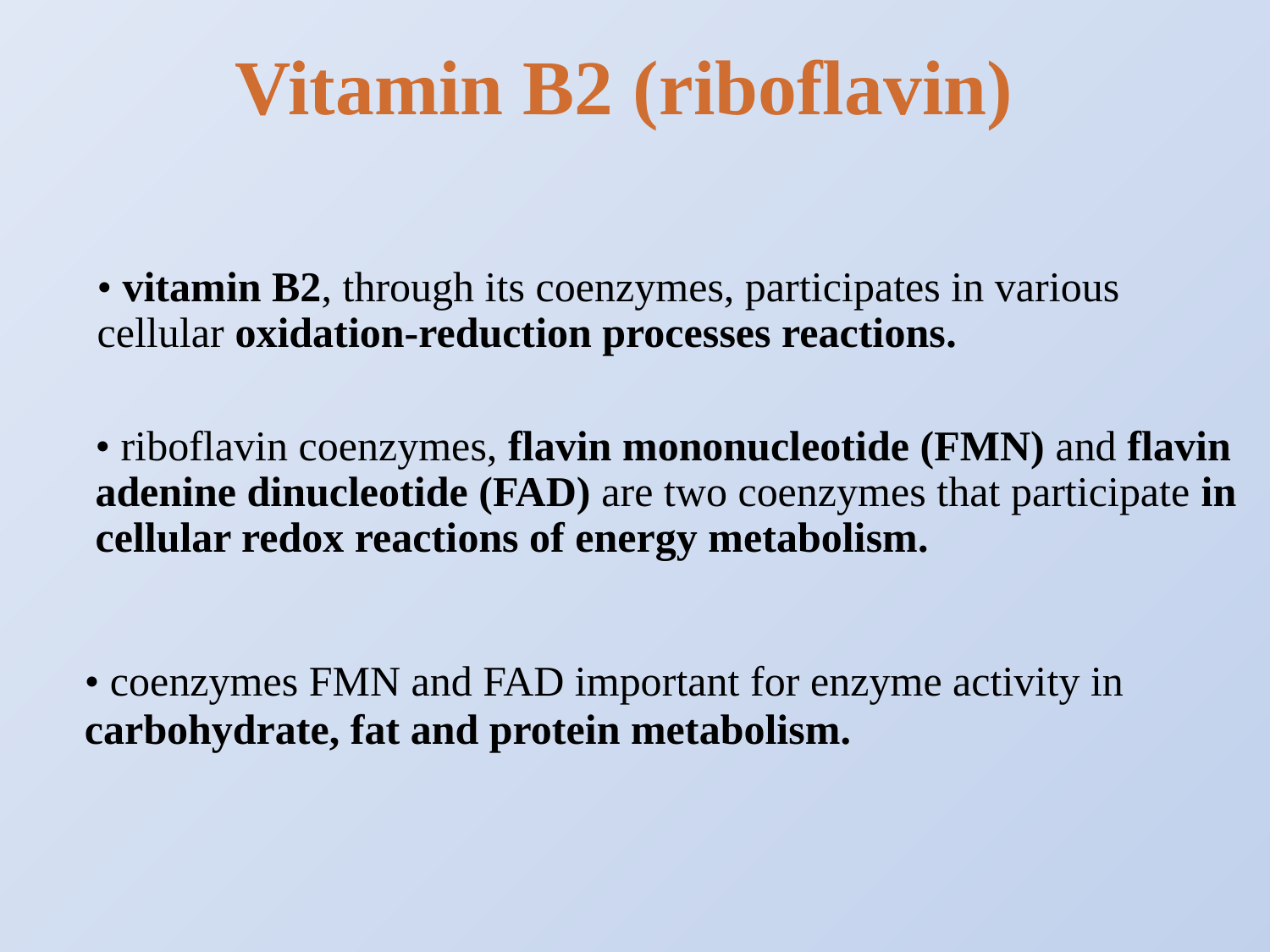

Vitamin B2 (riboflavin)

• vitamin B2, through its coenzymes, participates in various cellular oxidation-reduction processes reactions.

• riboflavin coenzymes, flavin mononucleotide (FMN) and flavin adenine dinucleotide (FAD) are two coenzymes that participate in cellular redox reactions of energy metabolism.

• coenzymes FMN and FAD important for enzyme activity in carbohydrate, fat and protein metabolism.